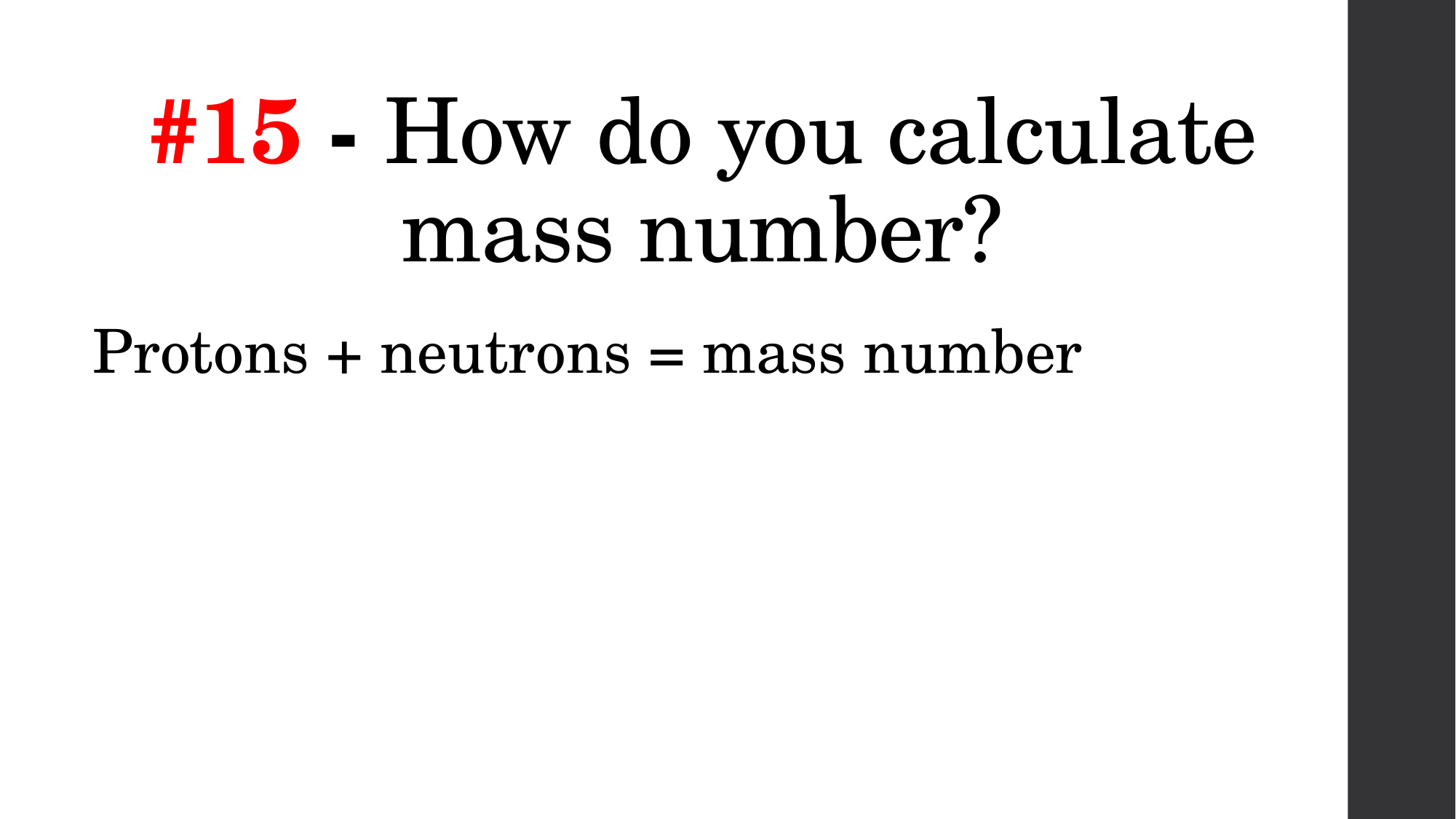

# #15 - How do you calculate mass number?
Protons + neutrons = mass number